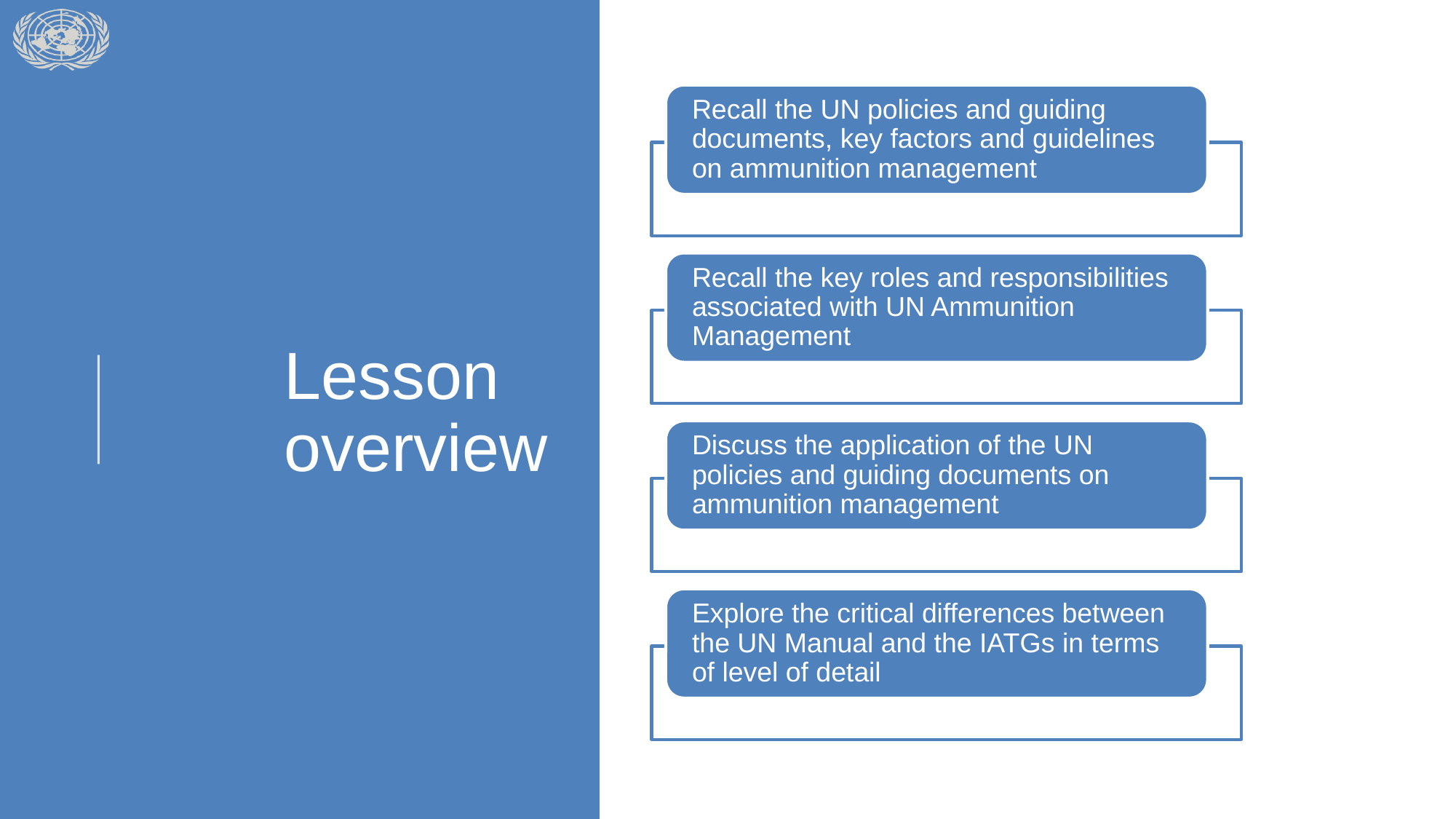

# Lesson overview
Recall the UN policies and guiding documents, key factors and guidelines on ammunition management
Recall the key roles and responsibilities associated with UN Ammunition Management
Discuss the application of the UN policies and guiding documents on ammunition management
Explore the critical differences between the UN Manual and the IATGs in terms of level of detail